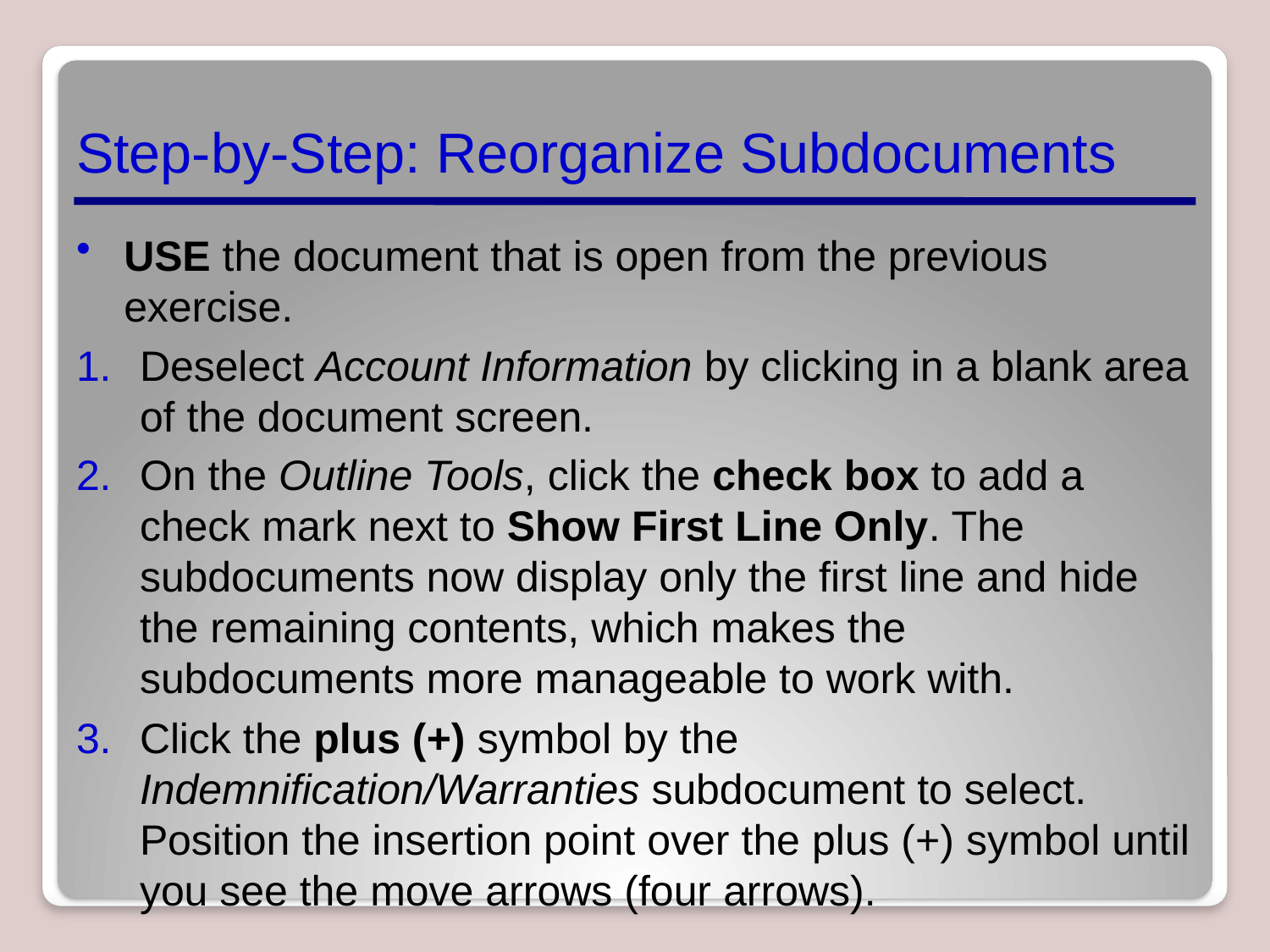

# Step-by-Step: Reorganize Subdocuments
USE the document that is open from the previous exercise.
Deselect Account Information by clicking in a blank area of the document screen.
On the Outline Tools, click the check box to add a check mark next to Show First Line Only. The subdocuments now display only the first line and hide the remaining contents, which makes the subdocuments more manageable to work with.
Click the plus (+) symbol by the Indemnification/Warranties subdocument to select. Position the insertion point over the plus (+) symbol until you see the move arrows (four arrows).